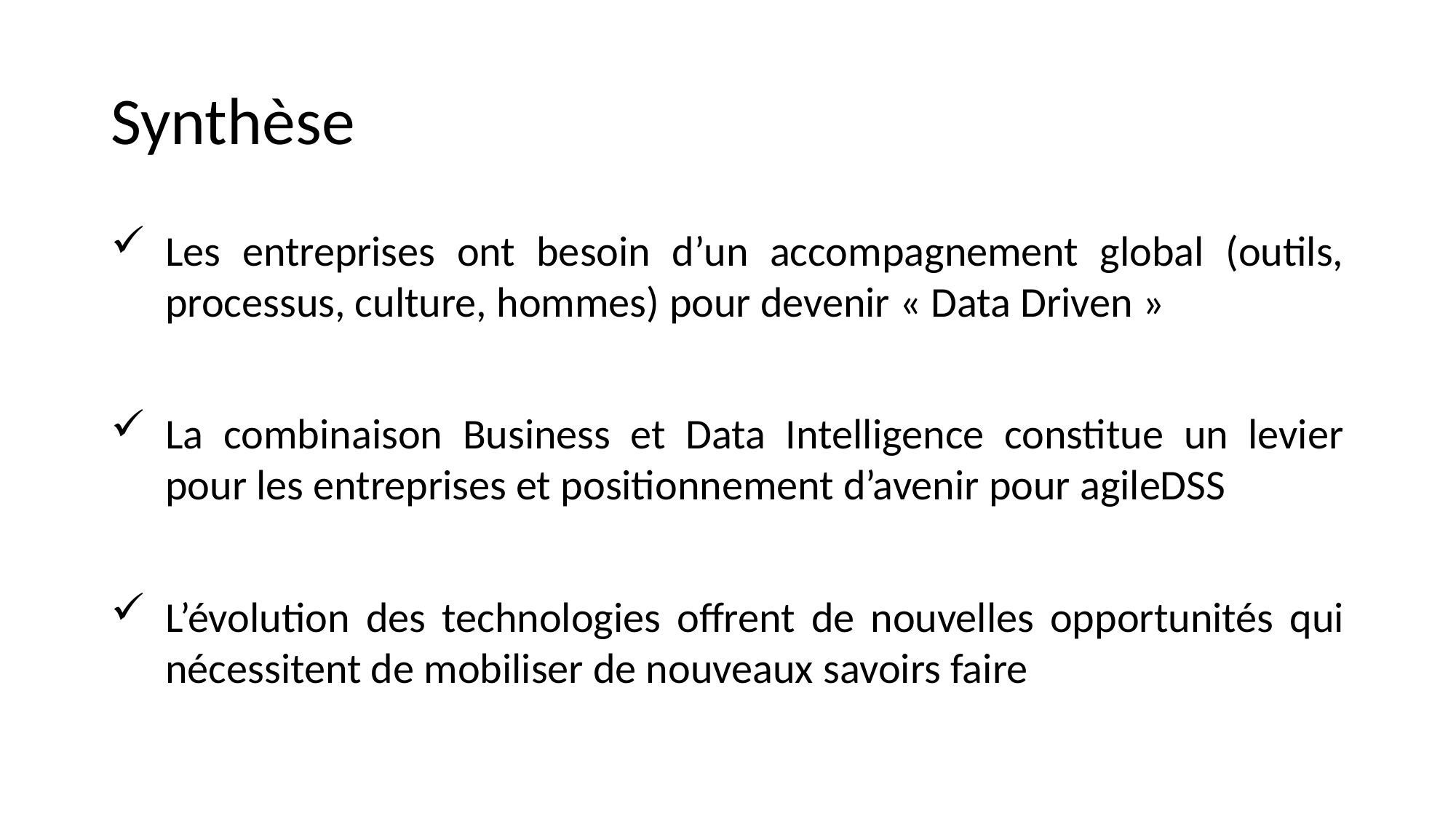

# Synthèse
Les entreprises ont besoin d’un accompagnement global (outils, processus, culture, hommes) pour devenir « Data Driven »

La combinaison Business et Data Intelligence constitue un levier pour les entreprises et positionnement d’avenir pour agileDSS

L’évolution des technologies offrent de nouvelles opportunités qui nécessitent de mobiliser de nouveaux savoirs faire